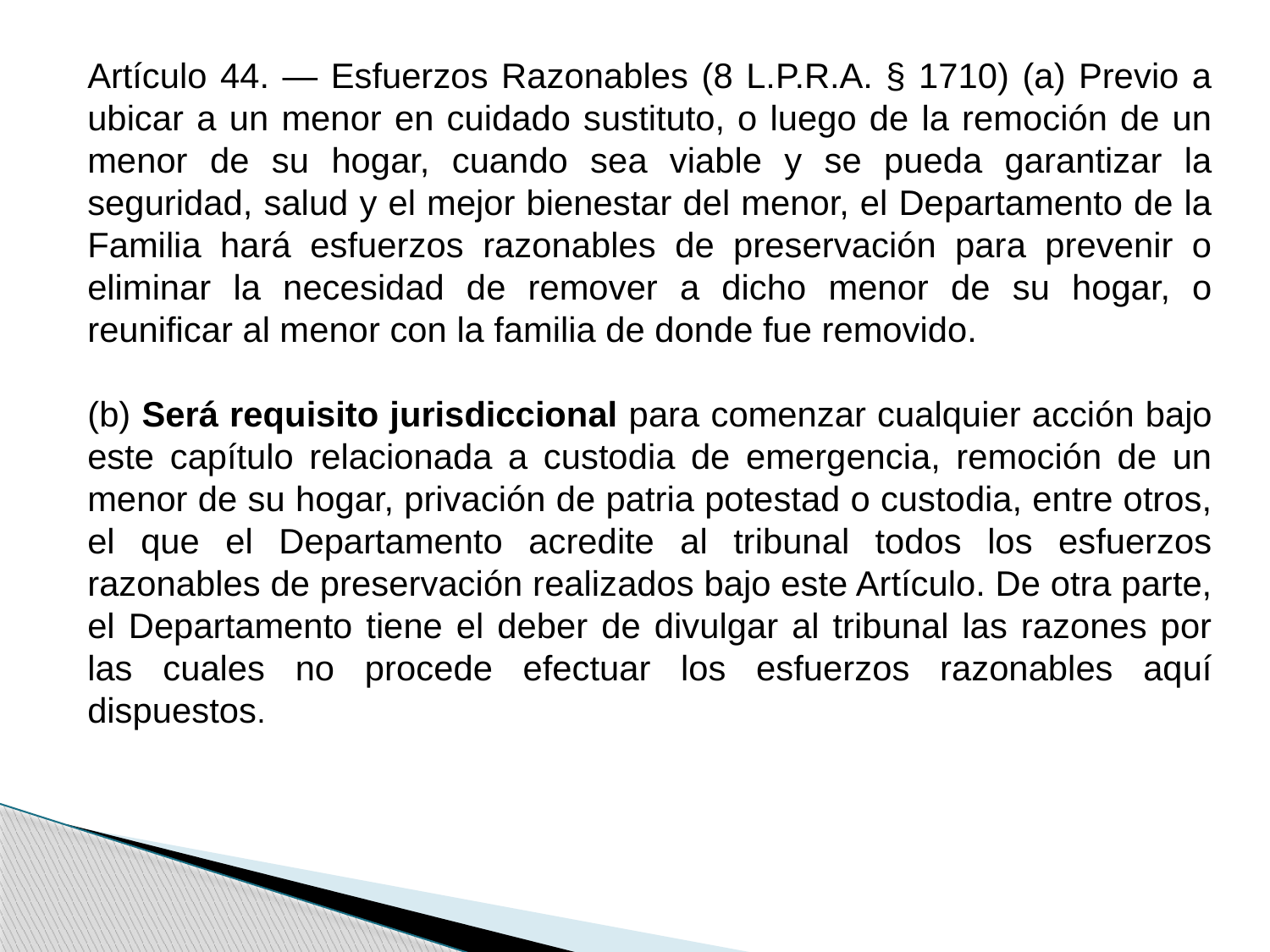

Artículo 44. — Esfuerzos Razonables (8 L.P.R.A. § 1710) (a) Previo a ubicar a un menor en cuidado sustituto, o luego de la remoción de un menor de su hogar, cuando sea viable y se pueda garantizar la seguridad, salud y el mejor bienestar del menor, el Departamento de la Familia hará esfuerzos razonables de preservación para prevenir o eliminar la necesidad de remover a dicho menor de su hogar, o reunificar al menor con la familia de donde fue removido.

(b) Será requisito jurisdiccional para comenzar cualquier acción bajo este capítulo relacionada a custodia de emergencia, remoción de un menor de su hogar, privación de patria potestad o custodia, entre otros, el que el Departamento acredite al tribunal todos los esfuerzos razonables de preservación realizados bajo este Artículo. De otra parte, el Departamento tiene el deber de divulgar al tribunal las razones por las cuales no procede efectuar los esfuerzos razonables aquí dispuestos.